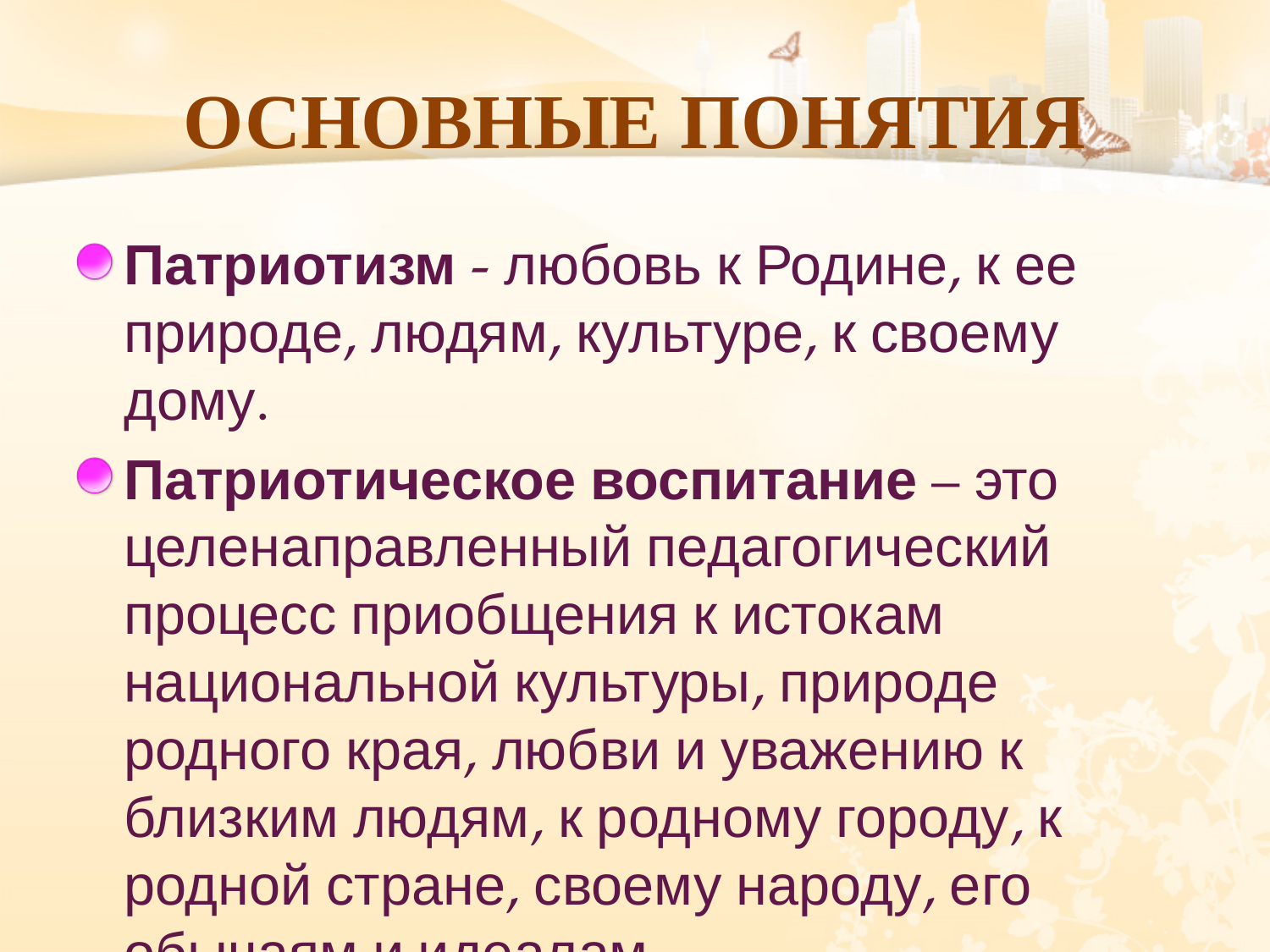

# ОСНОВНЫЕ ПОНЯТИЯ
Патриотизм - любовь к Родине, к ее природе, людям, культуре, к своему дому.
Патриотическое воспитание – это целенаправленный педагогический процесс приобщения к истокам национальной культуры, природе  родного края, любви и уважению к близким людям, к родному городу, к родной стране, своему народу, его обычаям и идеалам.